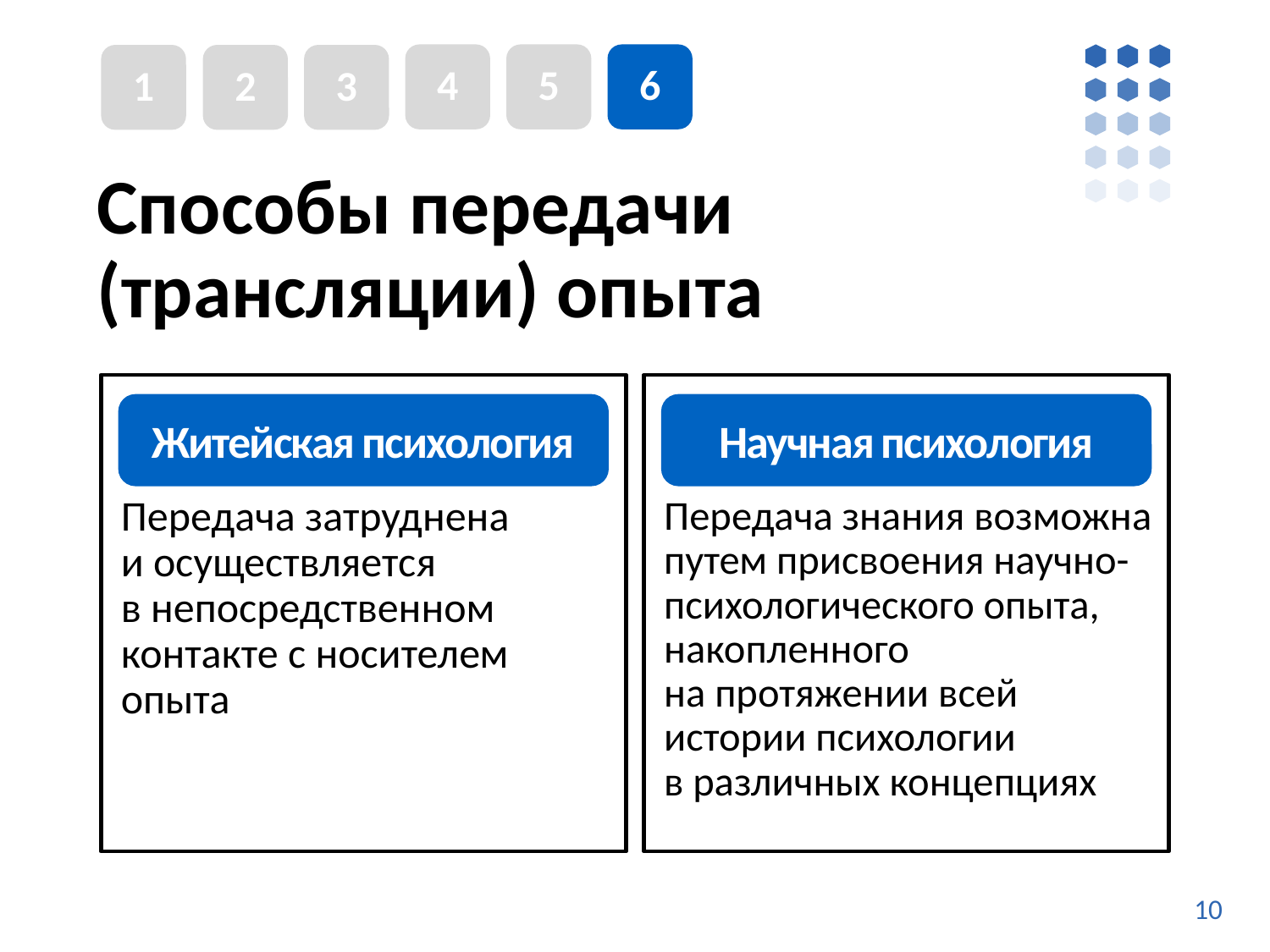

4
5
6

1
2
3
# Способы передачи (трансляции) опыта
Передача затруднена
и осуществляется
в непосредственном контакте с носителем опыта
Передача знания возможна путем присвоения научно-психологического опыта, накопленного
на протяжении всей истории психологии
в различных концепциях
Житейская психология
Научная психология
10